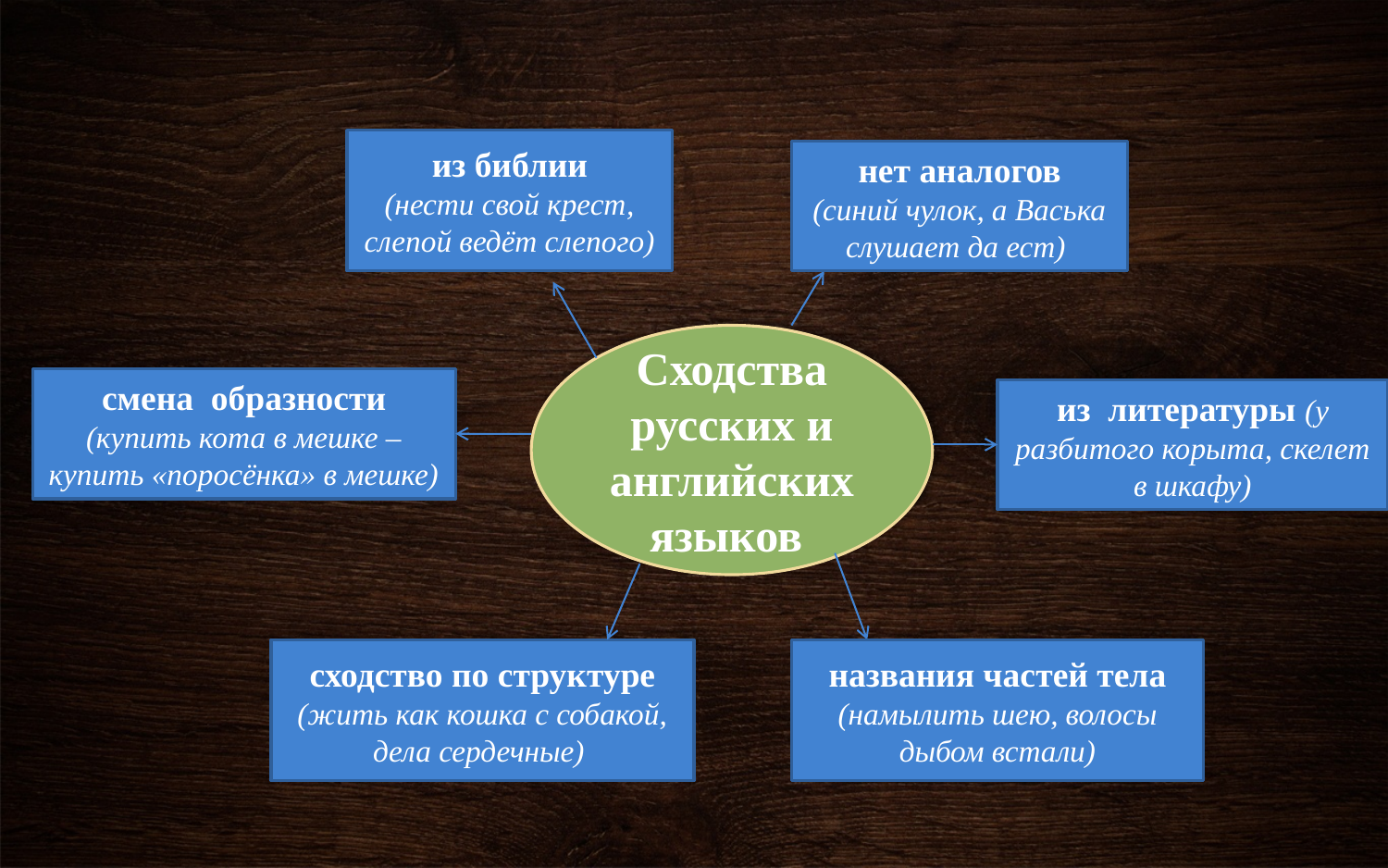

из библии
(нести свой крест, слепой ведёт слепого)
нет аналогов
(синий чулок, а Васька слушает да ест)
Сходства русских и английских языков
смена  образности
(купить кота в мешке – купить «поросёнка» в мешке)
из  литературы (у разбитого корыта, скелет в шкафу)
сходство по структуре
(жить как кошка с собакой, дела сердечные)
названия частей тела
(намылить шею, волосы дыбом встали)